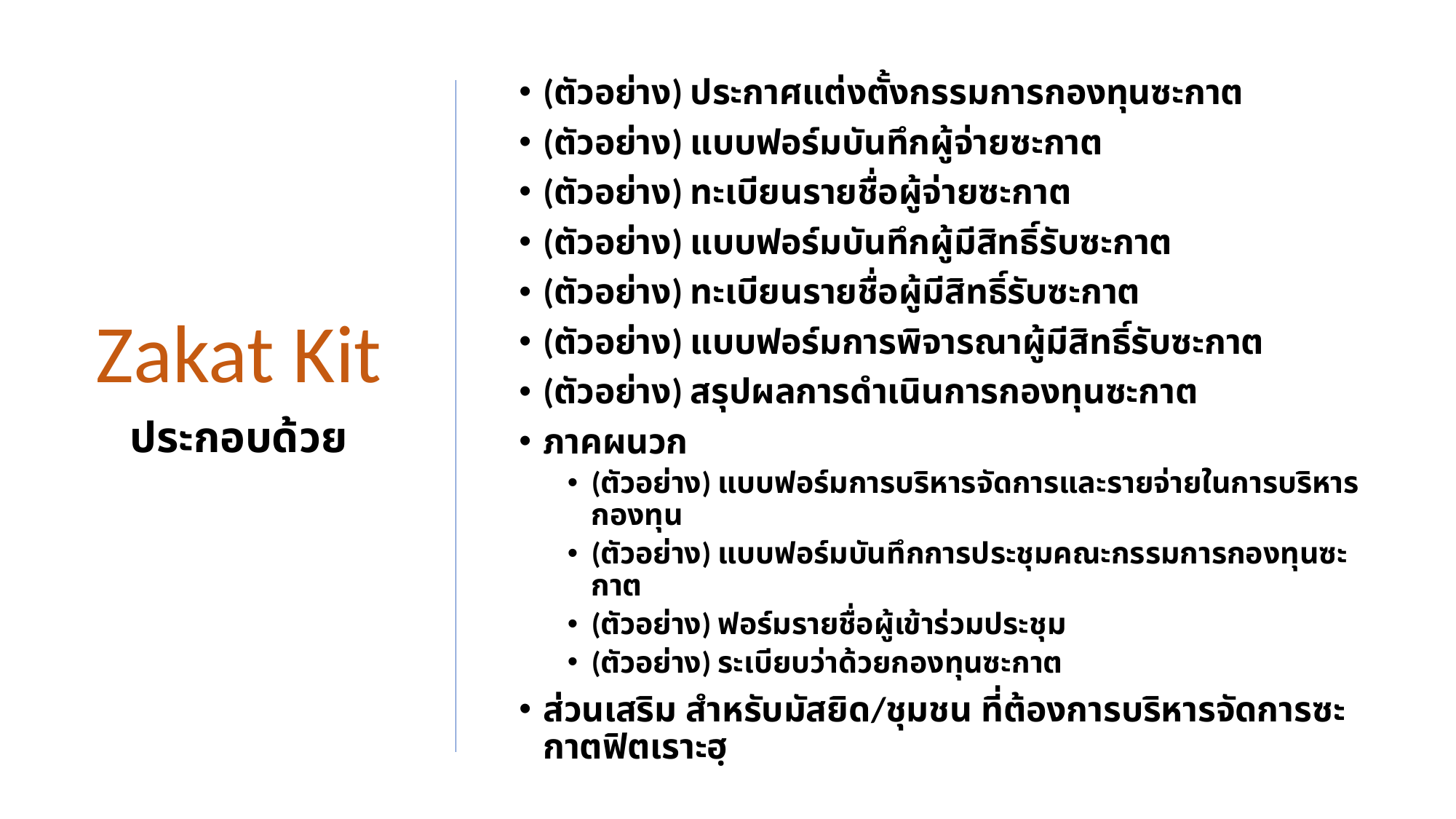

(ตัวอย่าง) ประกาศแต่งตั้งกรรมการกองทุนซะกาต
(ตัวอย่าง) แบบฟอร์มบันทึกผู้จ่ายซะกาต
(ตัวอย่าง) ทะเบียนรายชื่อผู้จ่ายซะกาต
(ตัวอย่าง) แบบฟอร์มบันทึกผู้มีสิทธิ์รับซะกาต
(ตัวอย่าง) ทะเบียนรายชื่อผู้มีสิทธิ์รับซะกาต
(ตัวอย่าง) แบบฟอร์มการพิจารณาผู้มีสิทธิ์รับซะกาต
(ตัวอย่าง) สรุปผลการดำเนินการกองทุนซะกาต
ภาคผนวก
(ตัวอย่าง) แบบฟอร์มการบริหารจัดการและรายจ่ายในการบริหารกองทุน
(ตัวอย่าง) แบบฟอร์มบันทึกการประชุมคณะกรรมการกองทุนซะกาต
(ตัวอย่าง) ฟอร์มรายชื่อผู้เข้าร่วมประชุม
(ตัวอย่าง) ระเบียบว่าด้วยกองทุนซะกาต
ส่วนเสริม สำหรับมัสยิด/ชุมชน ที่ต้องการบริหารจัดการซะกาตฟิตเราะฮฺ
# Zakat Kit
ประกอบด้วย